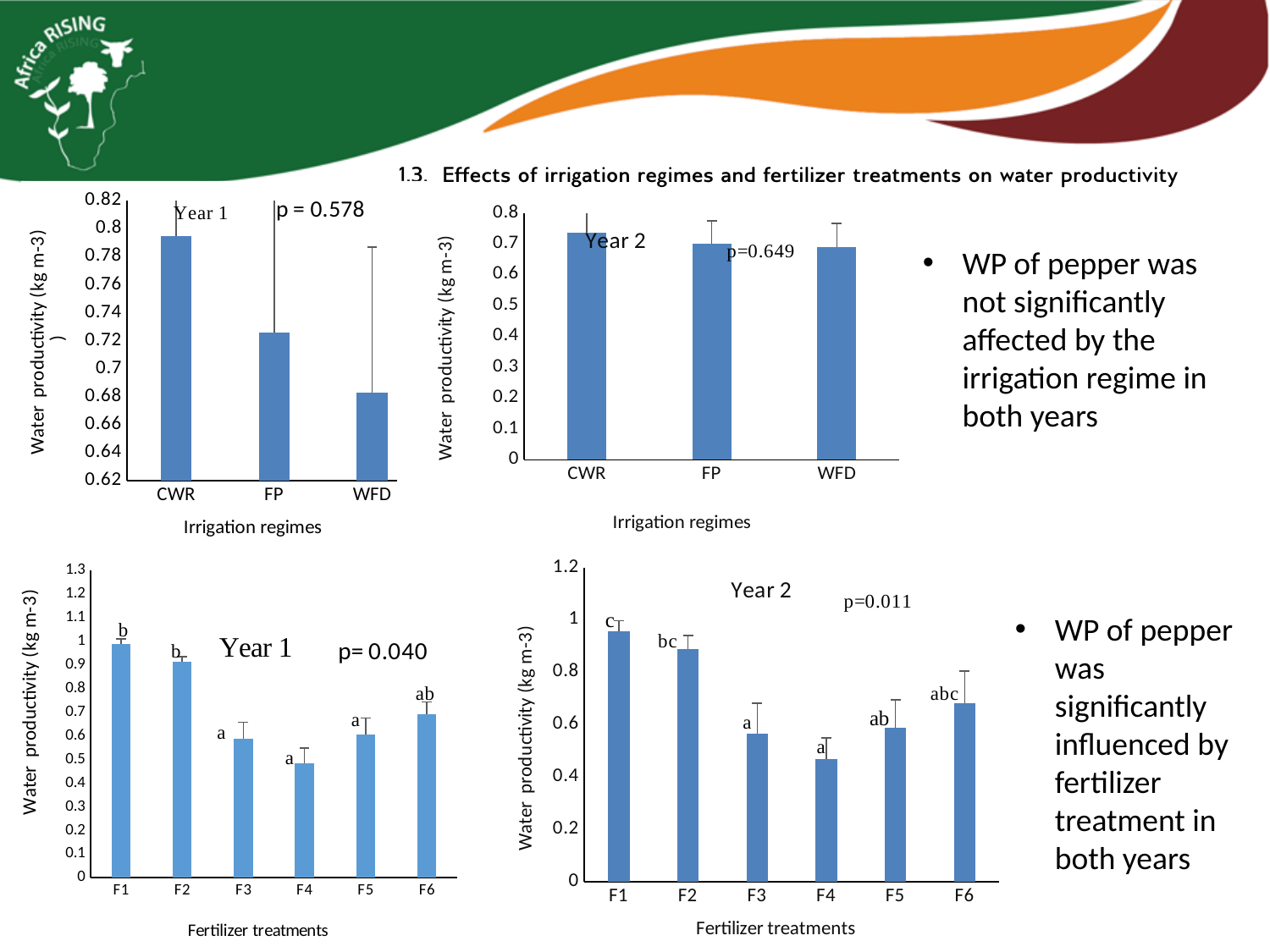

1.3.  Effects of irrigation regimes and fertilizer treatments on water productivity

### Chart: p = 0.578

| Category |  |
|---|---|
| CWR | 0.795 |
| FP | 0.726 |
| WFD | 0.683 |

### Chart: Year 2

| Category |  |
|---|---|
| CWR | 0.735 |
| FP | 0.7 |
| WFD | 0.69 |
WP of pepper was not significantly affected by the irrigation regime in both years

### Chart: p= 0.040

| Category |  |
|---|---|
| F1 | 0.98868347780302 |
| F2 | 0.911824362904818 |
| F3 | 0.587010629843093 |
| F4 | 0.485306454655993 |
| F5 | 0.606256349732883 |
| F6 | 0.693407314000127 |

### Chart: Year 2

| Category |  |
|---|---|
| F1 | 0.956 |
| F2 | 0.889 |
| F3 | 0.566 |
| F4 | 0.467 |
| F5 | 0.589 |
| F6 | 0.683 |
WP of pepper was significantly  influenced by fertilizer treatment in both years